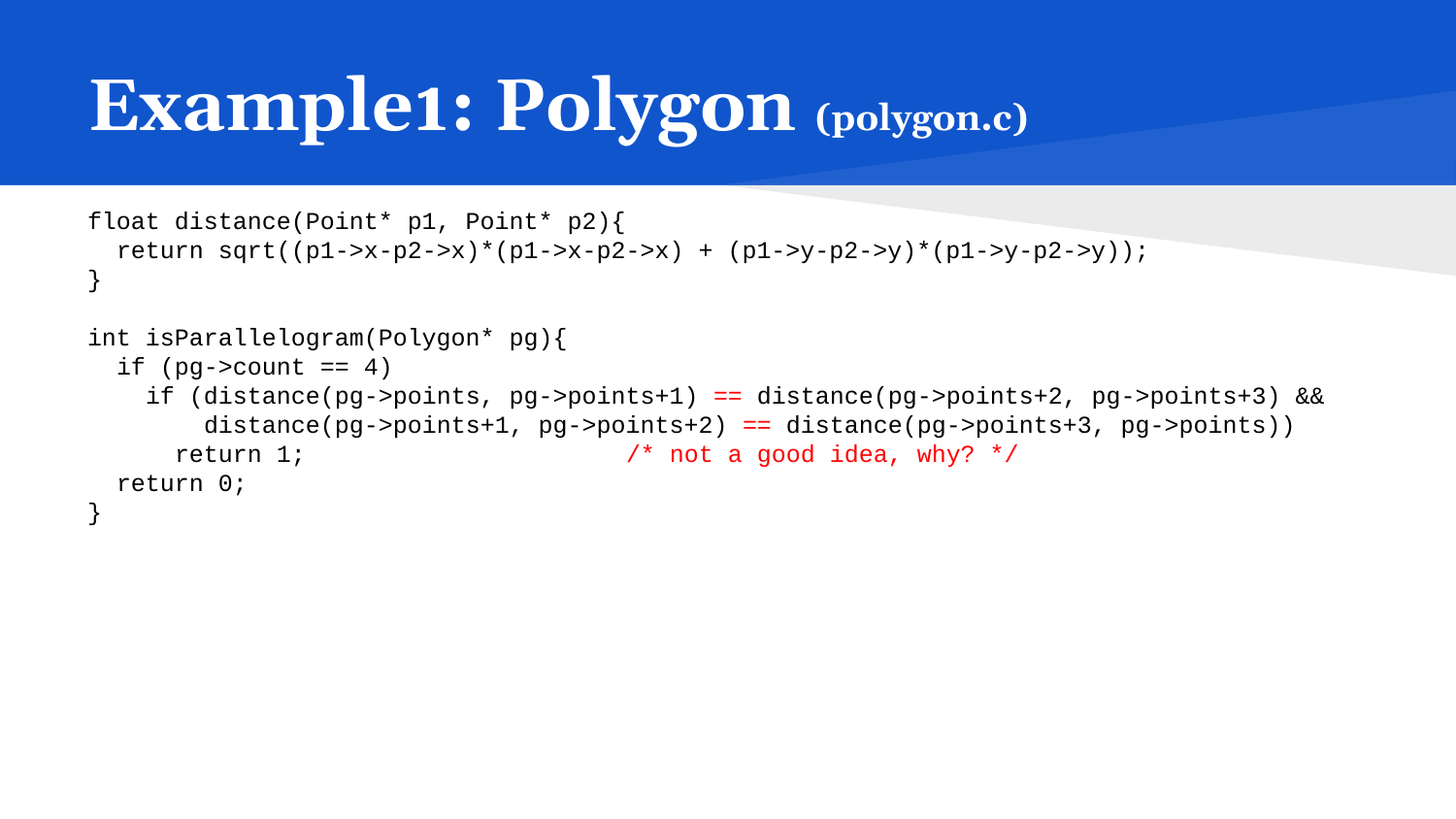

# Example1: Polygon (polygon.c)
float distance(Point* p1, Point* p2){
  return sqrt((p1->x-p2->x)*(p1->x-p2->x) + (p1->y-p2->y)*(p1->y-p2->y));
}

int isParallelogram(Polygon* pg){
  if (pg->count == 4)
    if (distance(pg->points, pg->points+1) == distance(pg->points+2, pg->points+3) &&
        distance(pg->points+1, pg->points+2) == distance(pg->points+3, pg->points))
      return 1;                      /* not a good idea, why? */
  return 0;
}